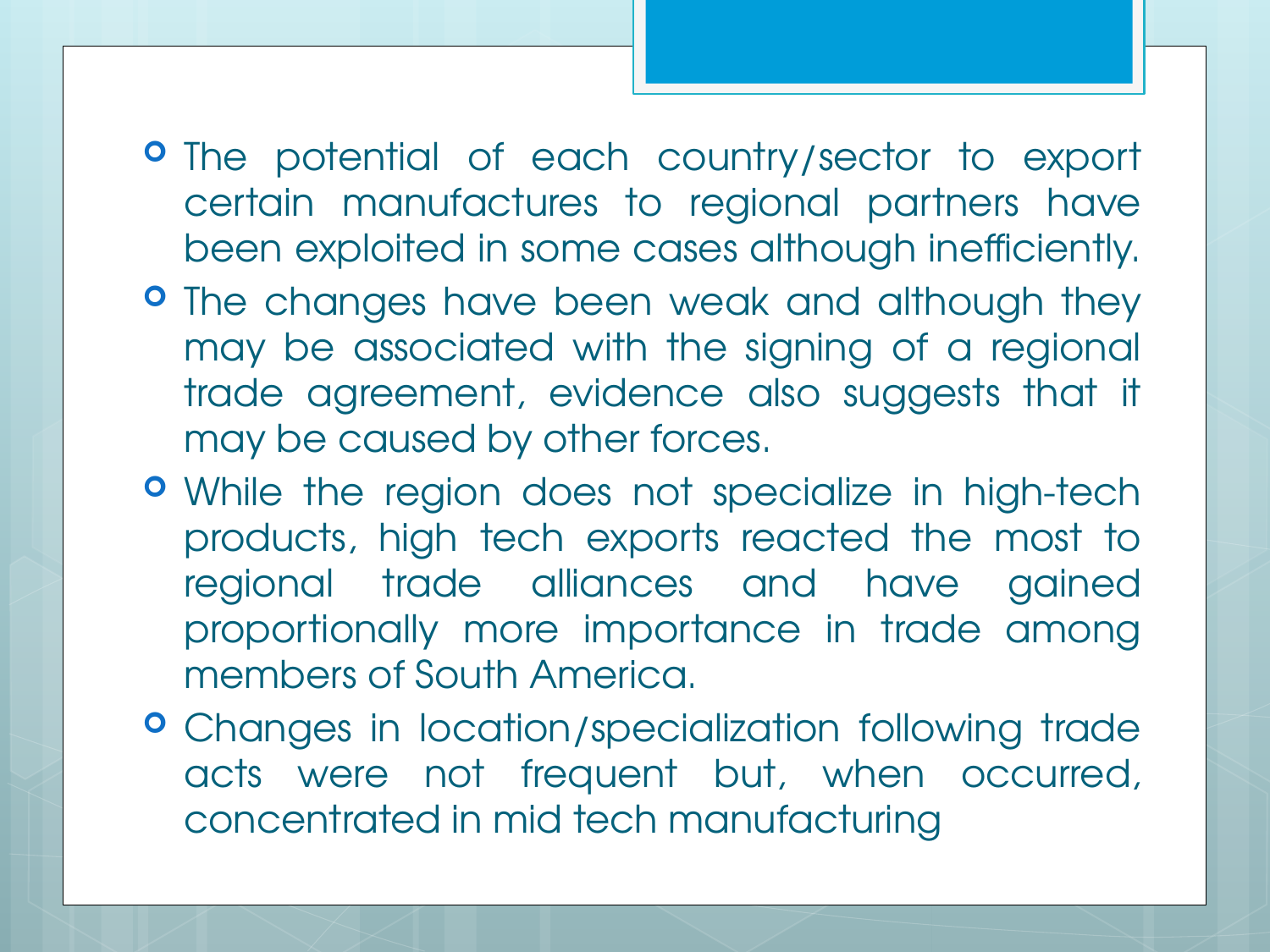

The potential of each country/sector to export certain manufactures to regional partners have been exploited in some cases although inefficiently.
The changes have been weak and although they may be associated with the signing of a regional trade agreement, evidence also suggests that it may be caused by other forces.
While the region does not specialize in high-tech products, high tech exports reacted the most to regional trade alliances and have gained proportionally more importance in trade among members of South America.
Changes in location/specialization following trade acts were not frequent but, when occurred, concentrated in mid tech manufacturing